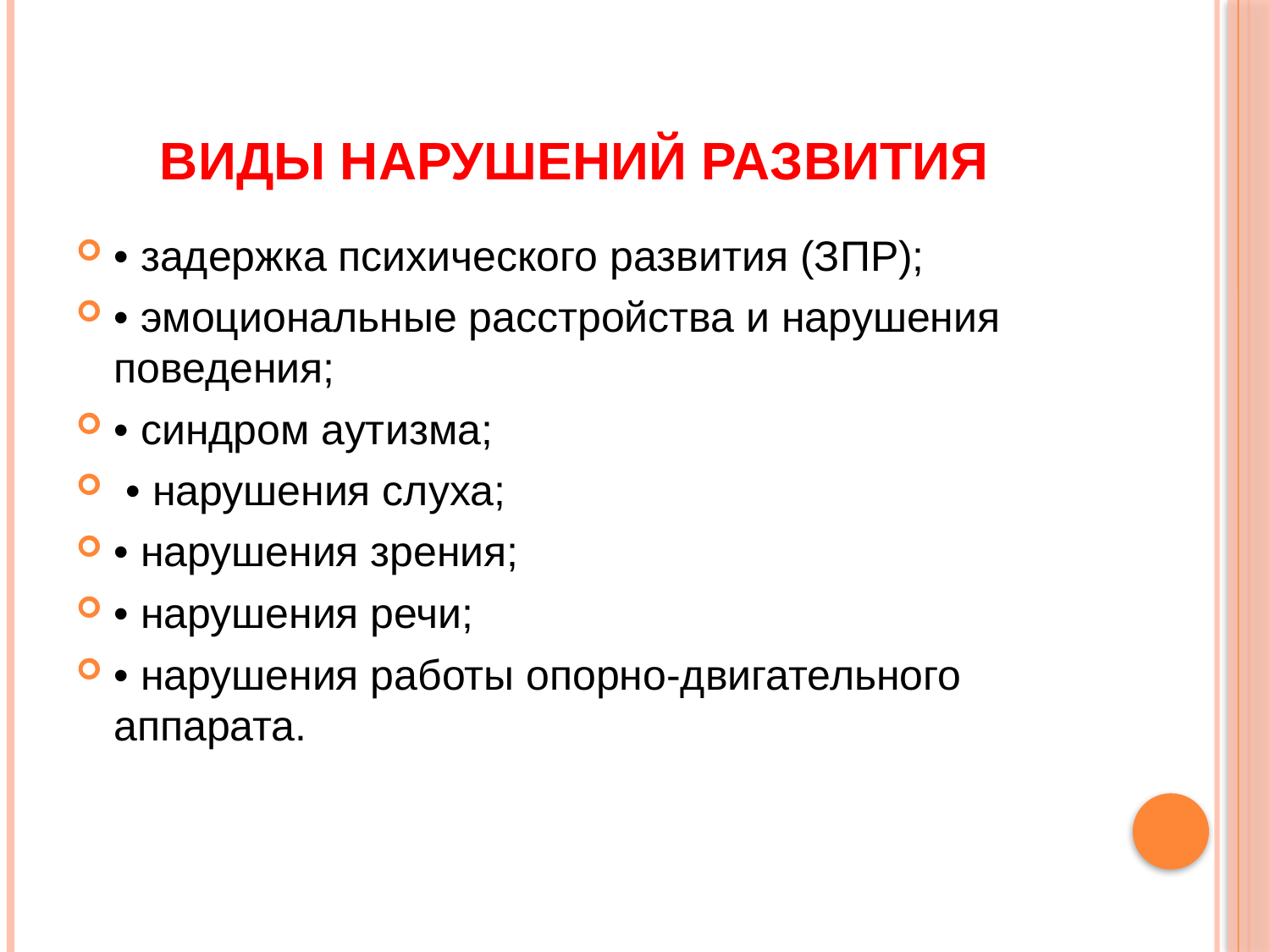

# Виды нарушений развития
• задержка психического развития (ЗПР);
• эмоциональные расстройства и нарушения поведения;
• синдром аутизма;
 • нарушения слуха;
• нарушения зрения;
• нарушения речи;
• нарушения работы опорно-двигательного аппарата.